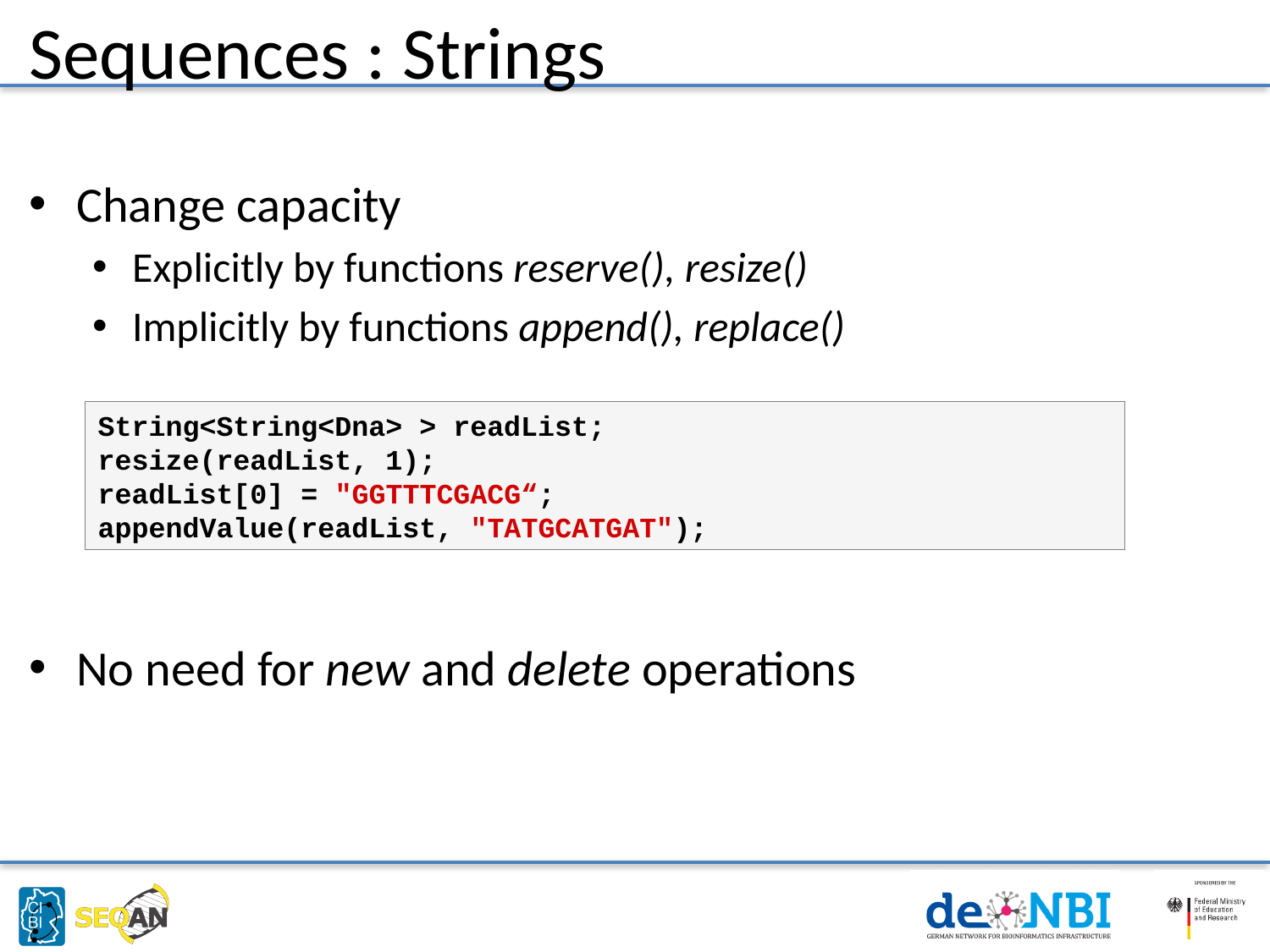

Sequences : Strings
Change capacity
Explicitly by functions reserve(), resize()
Implicitly by functions append(), replace()

No need for new and delete operations
String<String<Dna> > readList;
resize(readList, 1);
readList[0] = "GGTTTCGACG“;
appendValue(readList, "TATGCATGAT");